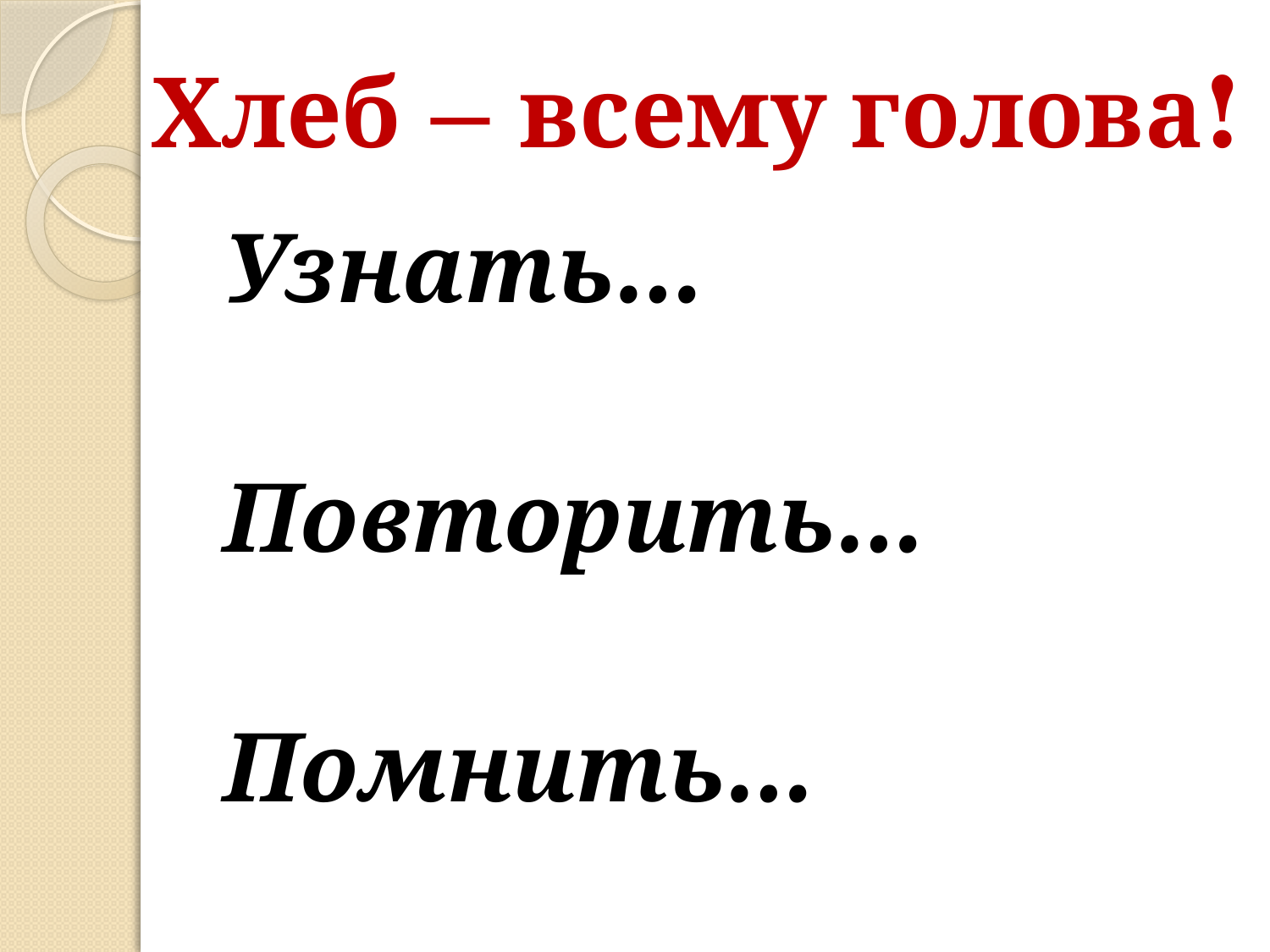

# Хлеб – всему голова!
Узнать…

Повторить…

Помнить…